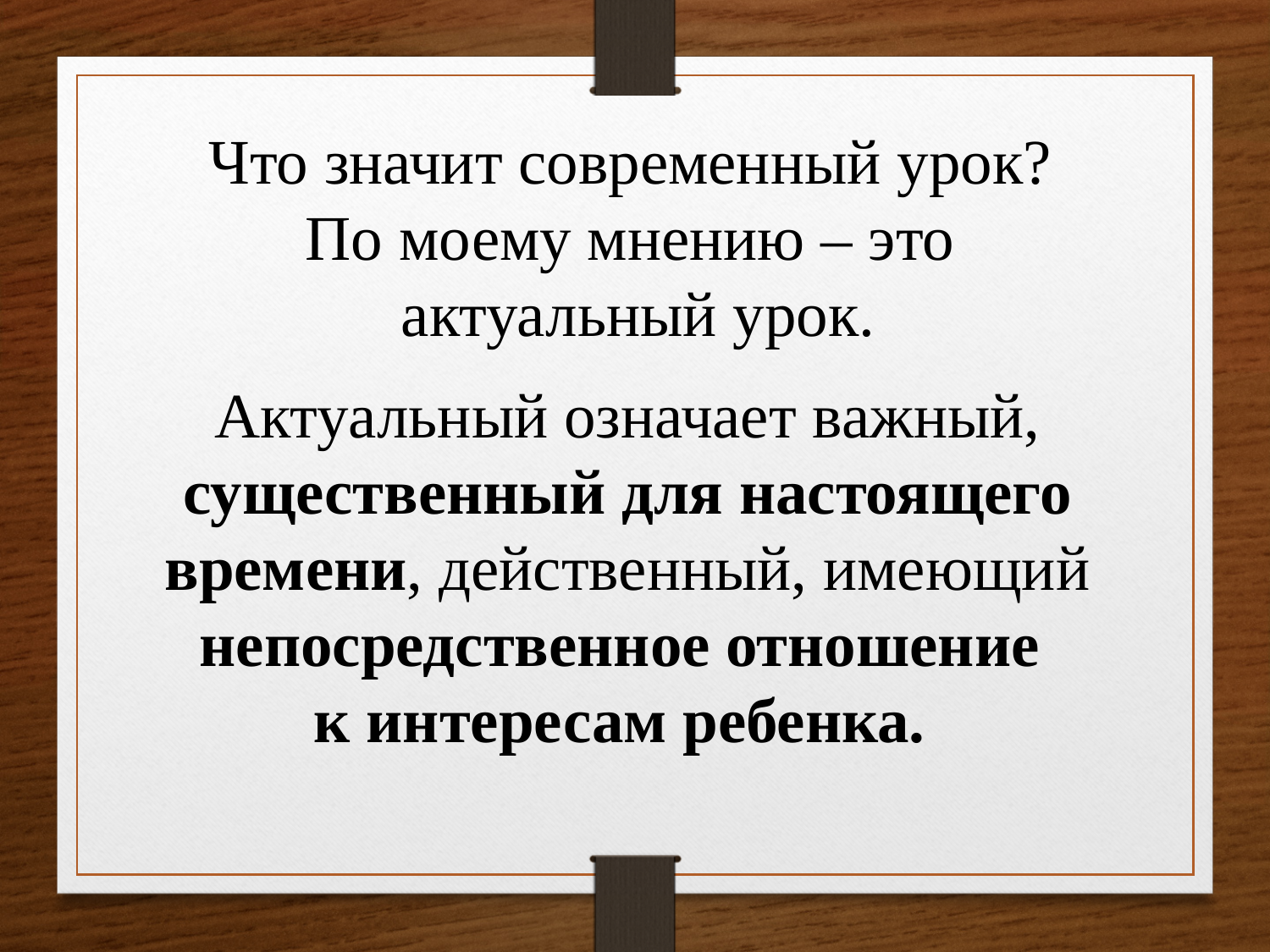

Что значит современный урок?
По моему мнению – это
актуальный урок.
Актуальный означает важный, существенный для настоящего времени, действенный, имеющий непосредственное отношение
к интересам ребенка.